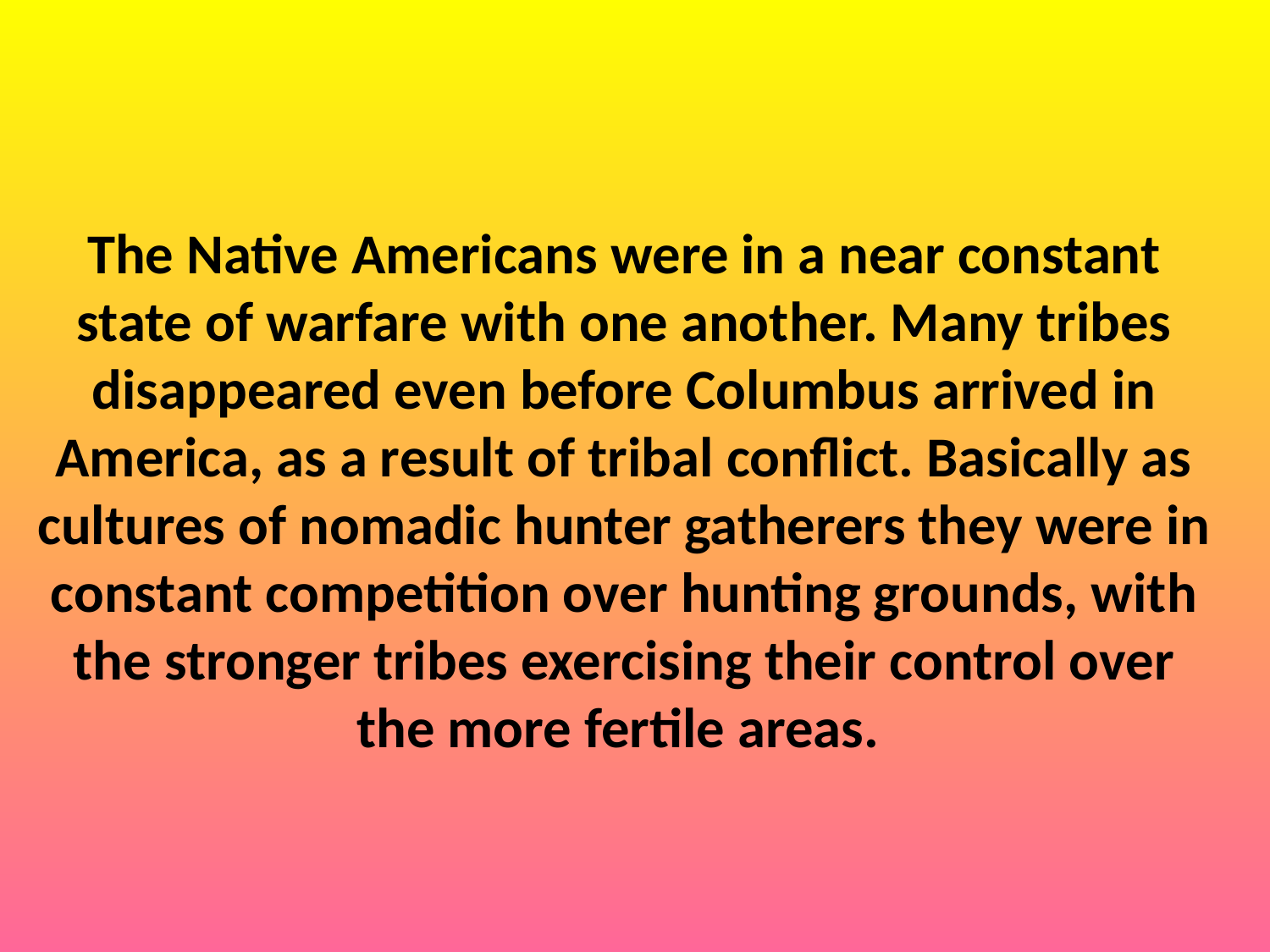

The Native Americans were in a near constant state of warfare with one another. Many tribes disappeared even before Columbus arrived in America, as a result of tribal conflict. Basically as cultures of nomadic hunter gatherers they were in constant competition over hunting grounds, with the stronger tribes exercising their control over the more fertile areas.